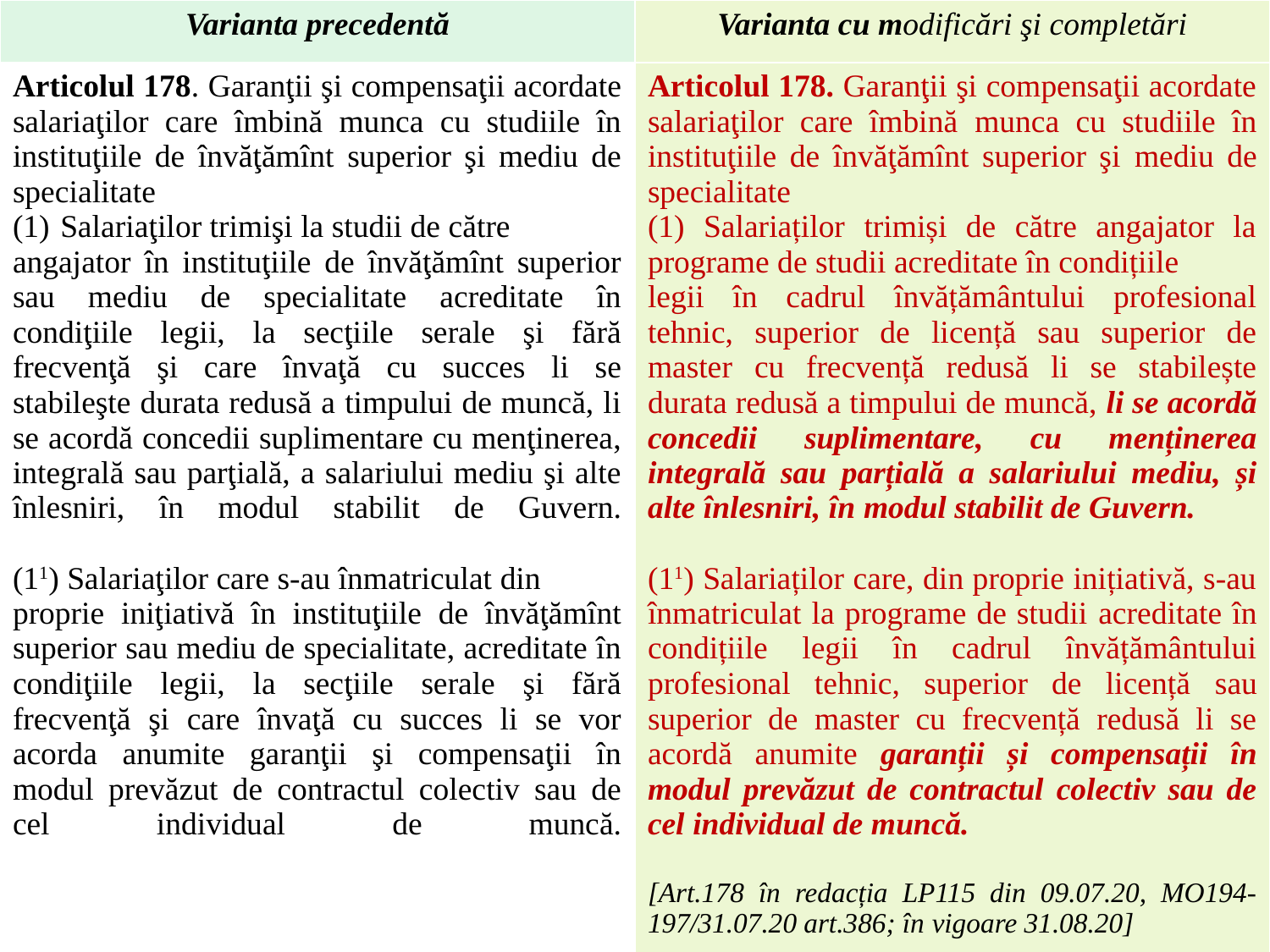

| Varianta precedentă | Varianta cu modificări şi completări |
| --- | --- |
| Articolul 178. Garanţii şi compensaţii acordate salariaţilor care îmbină munca cu studiile în instituţiile de învăţămînt superior şi mediu de specialitate Salariaţilor trimişi la studii de către angajator în instituţiile de învăţămînt superior sau mediu de specialitate acreditate în condiţiile legii, la secţiile serale şi fără frecvenţă şi care învaţă cu succes li se stabileşte durata redusă a timpului de muncă, li se acordă concedii suplimentare cu menţinerea, integrală sau parţială, a salariului mediu şi alte înlesniri, în modul stabilit de Guvern.      (11) Salariaţilor care s-au înmatriculat din proprie iniţiativă în instituţiile de învăţămînt superior sau mediu de specialitate, acreditate în condiţiile legii, la secţiile serale şi fără frecvenţă şi care învaţă cu succes li se vor acorda anumite garanţii şi compensaţii în modul prevăzut de contractul colectiv sau de cel individual de muncă. | Articolul 178. Garanţii şi compensaţii acordate salariaţilor care îmbină munca cu studiile în instituţiile de învăţămînt superior şi mediu de specialitate (1) Salariaților trimiși de către angajator la programe de studii acreditate în condițiile legii în cadrul învățământului profesional tehnic, superior de licență sau superior de master cu frecvență redusă li se stabilește durata redusă a timpului de muncă, li se acordă concedii suplimentare, cu menținerea integrală sau parțială a salariului mediu, și alte înlesniri, în modul stabilit de Guvern. (11) Salariaților care, din proprie inițiativă, s-au înmatriculat la programe de studii acreditate în condițiile legii în cadrul învățământului profesional tehnic, superior de licență sau superior de master cu frecvență redusă li se acordă anumite garanții și compensații în modul prevăzut de contractul colectiv sau de cel individual de muncă. [Art.178 în redacția LP115 din 09.07.20, MO194-197/31.07.20 art.386; în vigoare 31.08.20] |